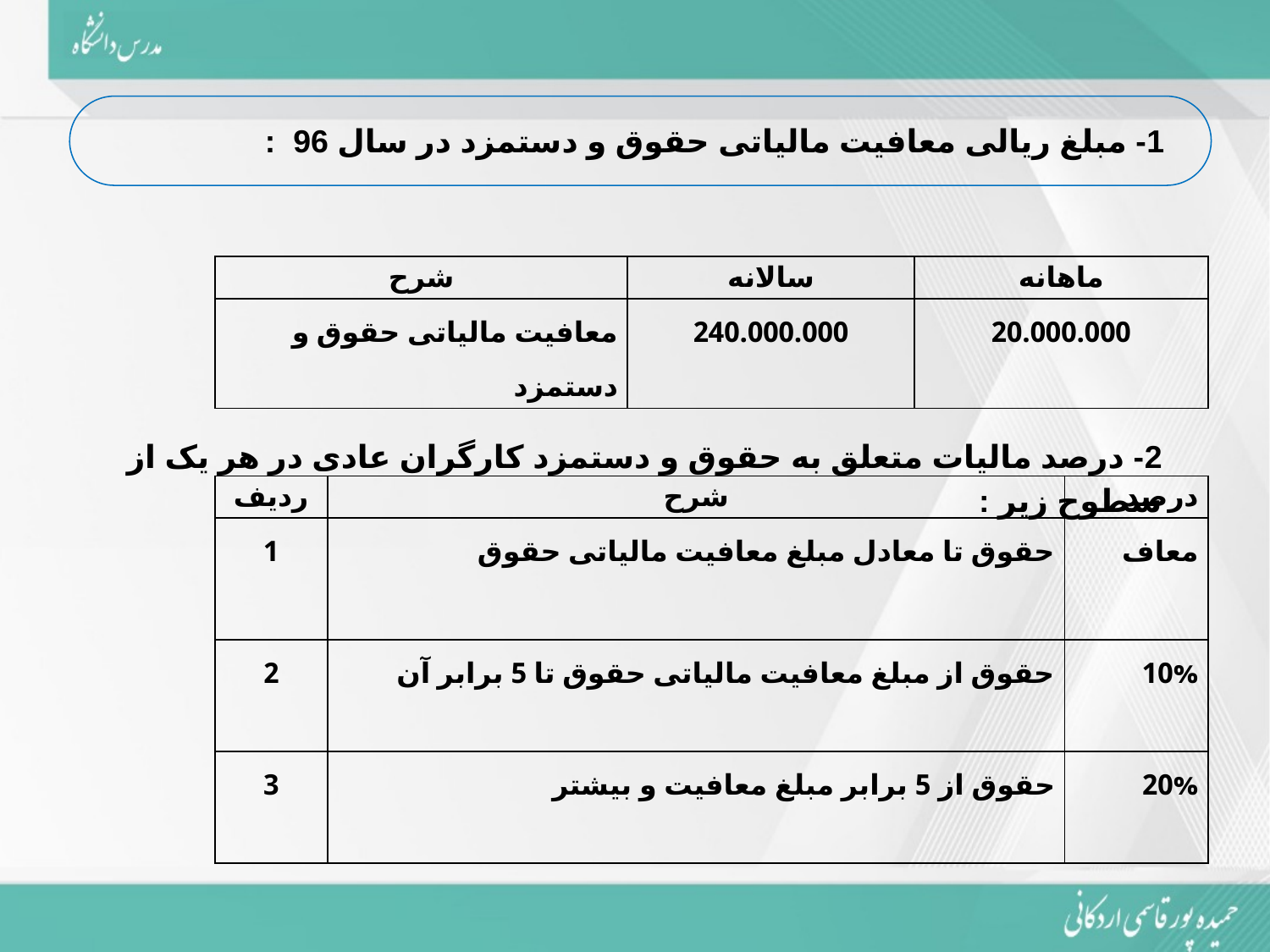

1- مبلغ ریالی معافیت مالیاتی حقوق و دستمزد در سال 96  :

2- درصد مالیات متعلق به حقوق و دستمزد کارگران عادی در هر یک از سطوح زیر :
| شرح | سالانه | ماهانه |
| --- | --- | --- |
| معافیت مالیاتی حقوق و دستمزد | 240.000.000 | 20.000.000 |
| ردیف | شرح | درصد |
| --- | --- | --- |
| 1 | حقوق تا معادل مبلغ معافیت مالیاتی حقوق | معاف |
| 2 | حقوق از مبلغ معافیت مالیاتی حقوق تا 5 برابر آن | 10% |
| 3 | حقوق از 5 برابر مبلغ معافیت و بیشتر | 20% |